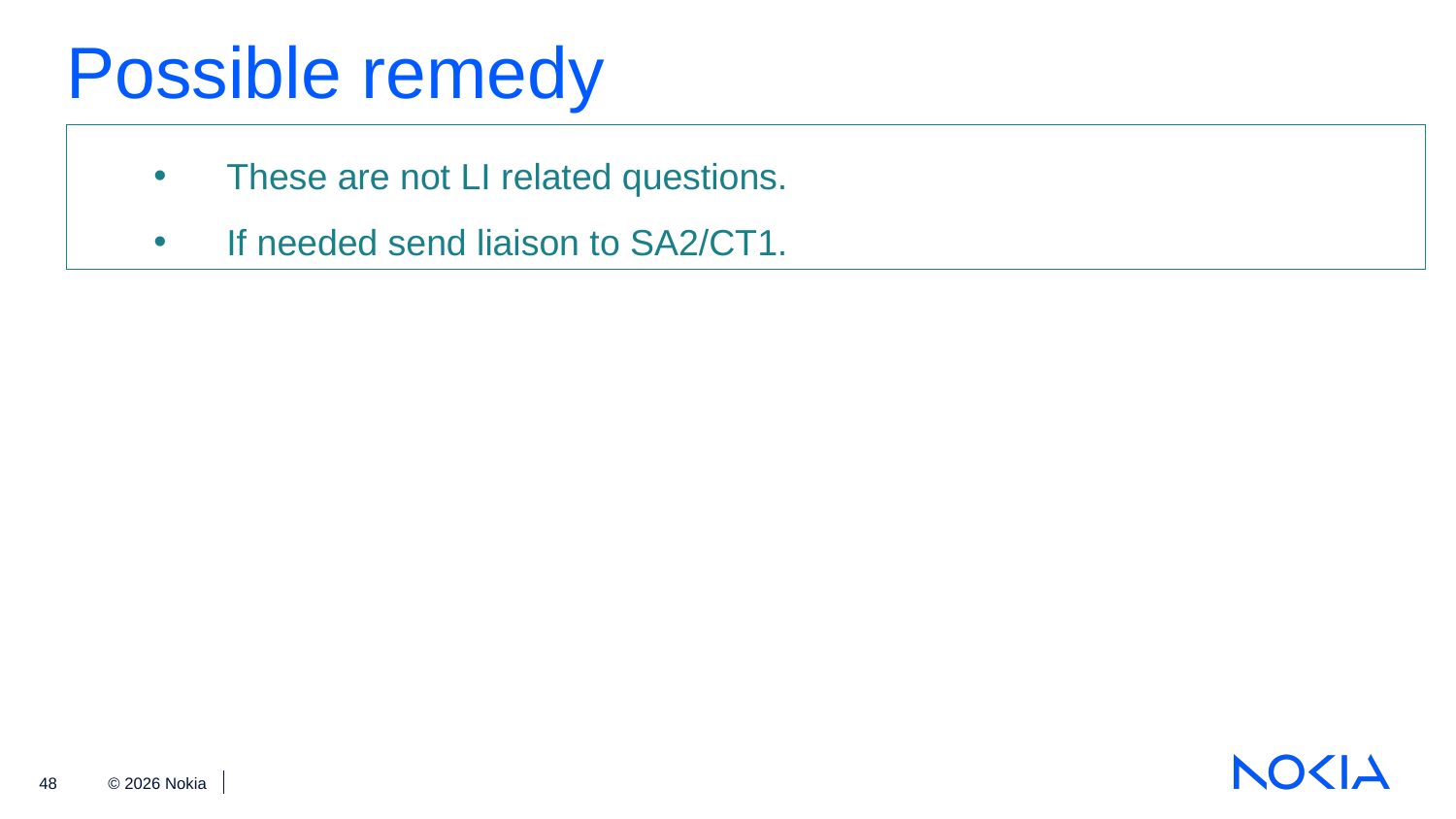

Possible remedy
These are not LI related questions.
If needed send liaison to SA2/CT1.